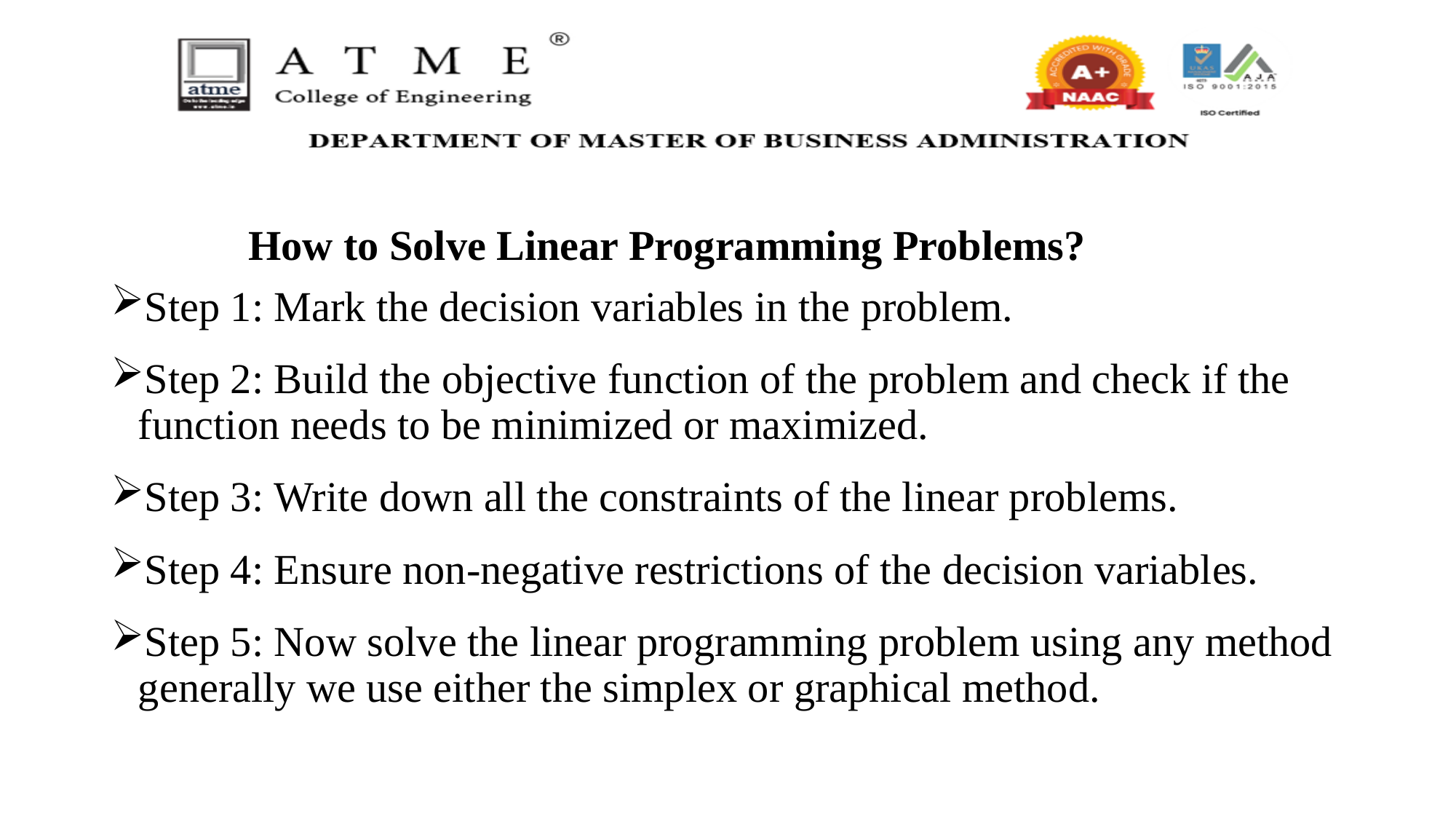

How to Solve Linear Programming Problems?
Step 1: Mark the decision variables in the problem.
Step 2: Build the objective function of the problem and check if the function needs to be minimized or maximized.
Step 3: Write down all the constraints of the linear problems.
Step 4: Ensure non-negative restrictions of the decision variables.
Step 5: Now solve the linear programming problem using any method generally we use either the simplex or graphical method.